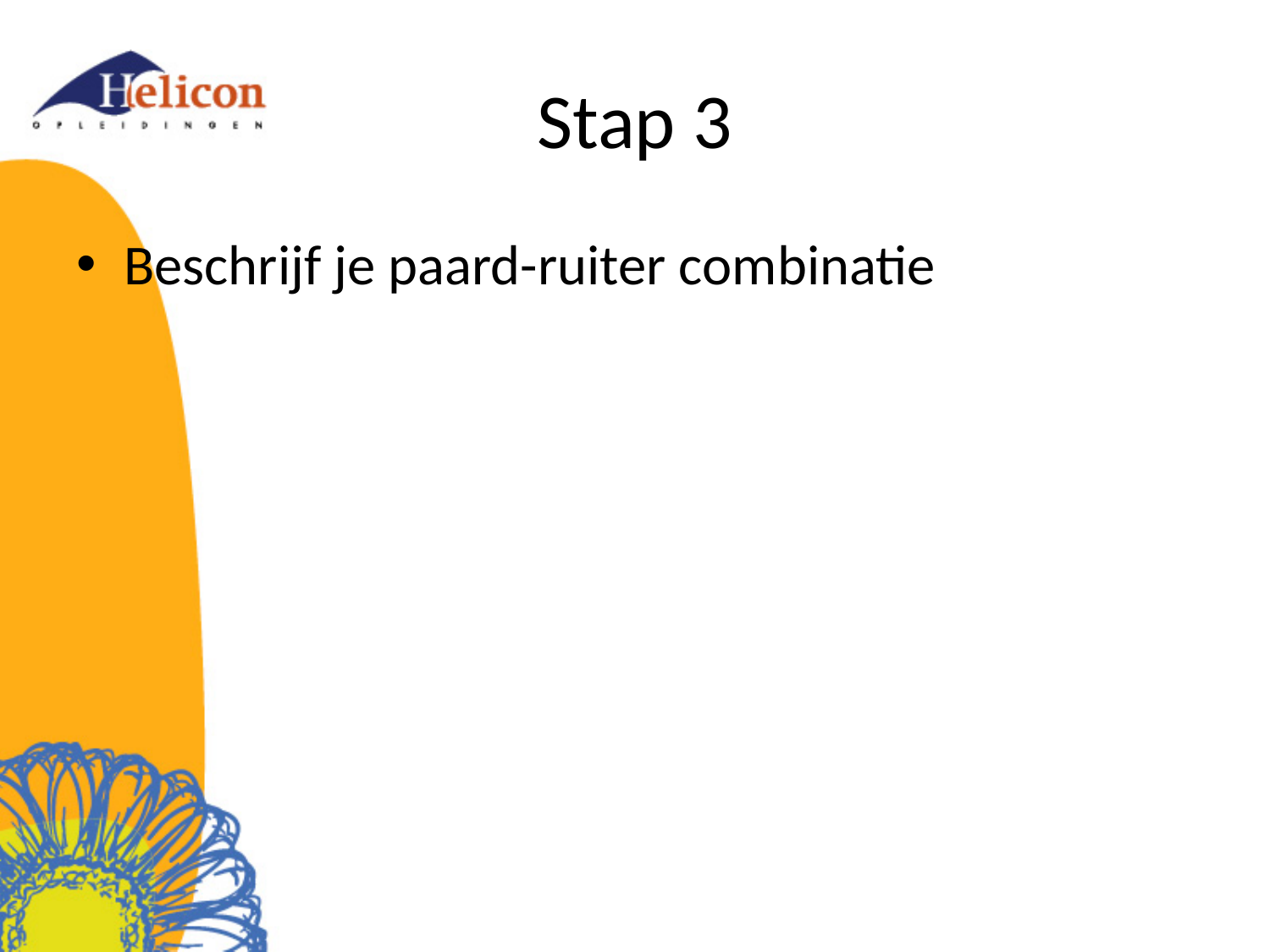

# Stap 3
Beschrijf je paard-ruiter combinatie